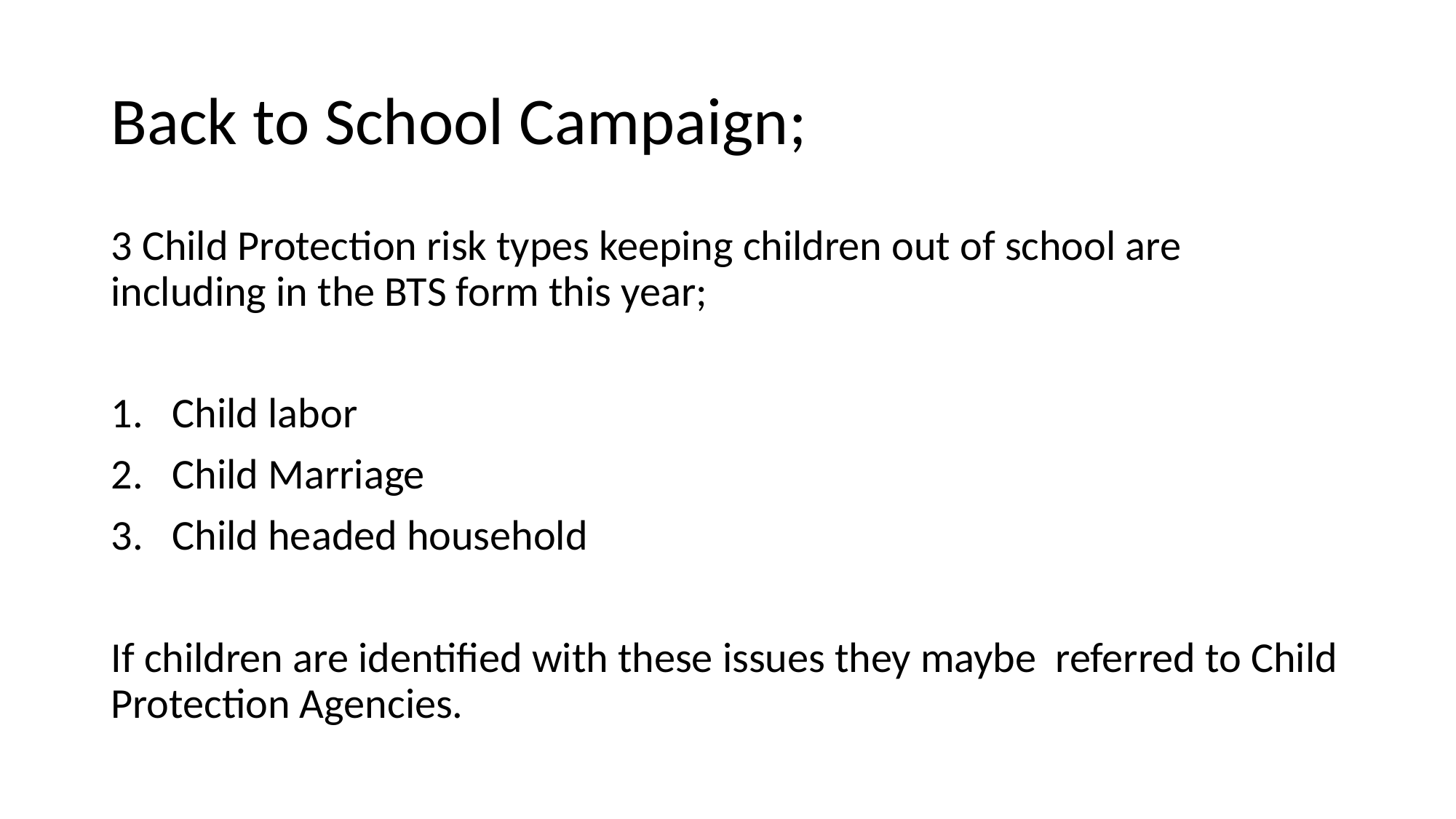

# Back to School Campaign;
3 Child Protection risk types keeping children out of school are including in the BTS form this year;

Child labor
Child Marriage
Child headed household

If children are identified with these issues they maybe  referred to Child Protection Agencies.